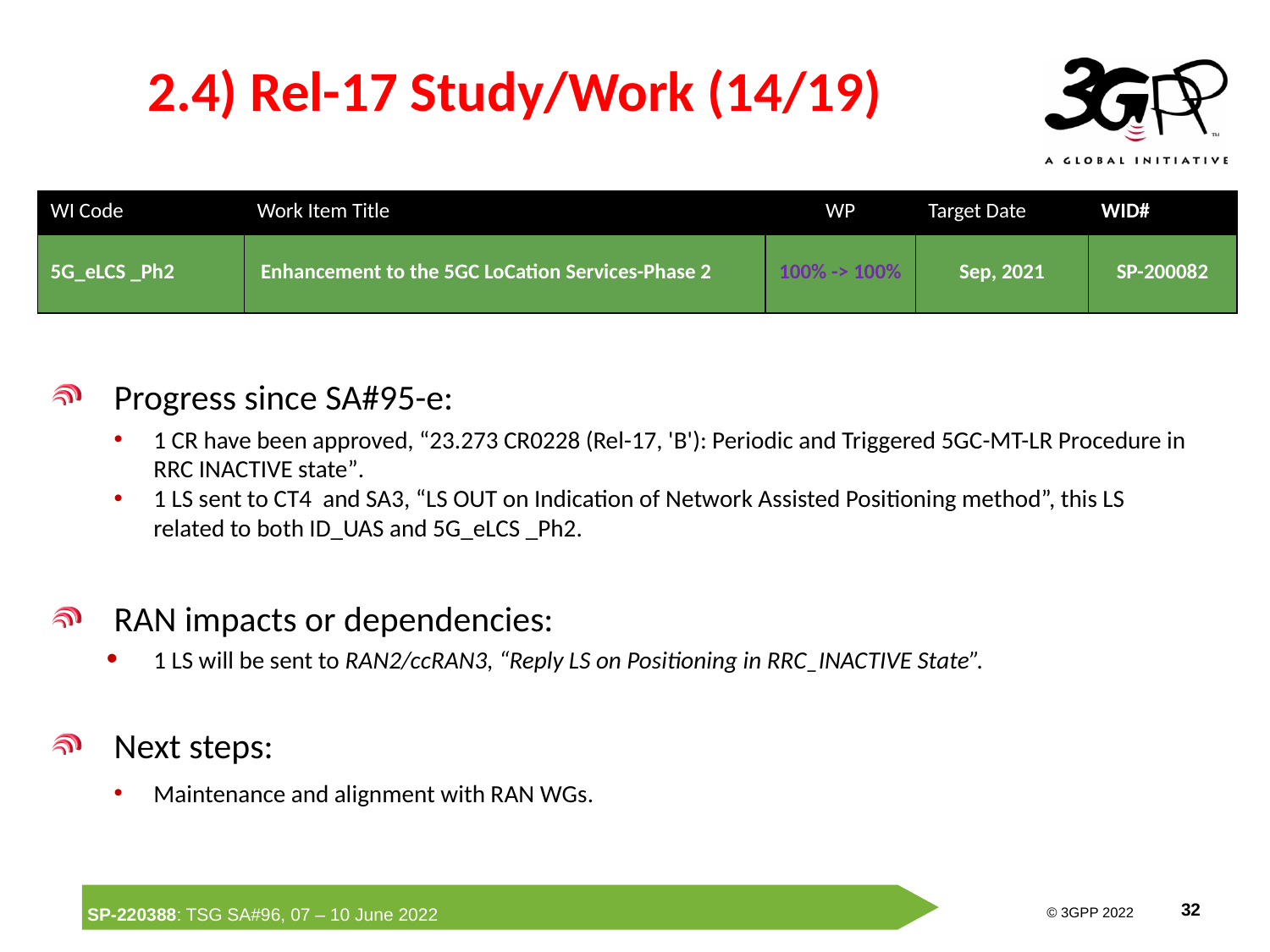

# 2.4) Rel-17 Study/Work (14/19)
| WI Code | Work Item Title | WP | Target Date | WID# |
| --- | --- | --- | --- | --- |
| 5G\_eLCS \_Ph2 | Enhancement to the 5GC LoCation Services-Phase 2 | 100% -> 100% | Sep, 2021 | SP-200082 |
Progress since SA#95-e:
1 CR have been approved, “23.273 CR0228 (Rel-17, 'B'): Periodic and Triggered 5GC-MT-LR Procedure in RRC INACTIVE state”.
1 LS sent to CT4  and SA3, “LS OUT on Indication of Network Assisted Positioning method”, this LS related to both ID_UAS and 5G_eLCS _Ph2.

RAN impacts or dependencies:
1 LS will be sent to RAN2/ccRAN3, “Reply LS on Positioning in RRC_INACTIVE State”.

Next steps:
Maintenance and alignment with RAN WGs.